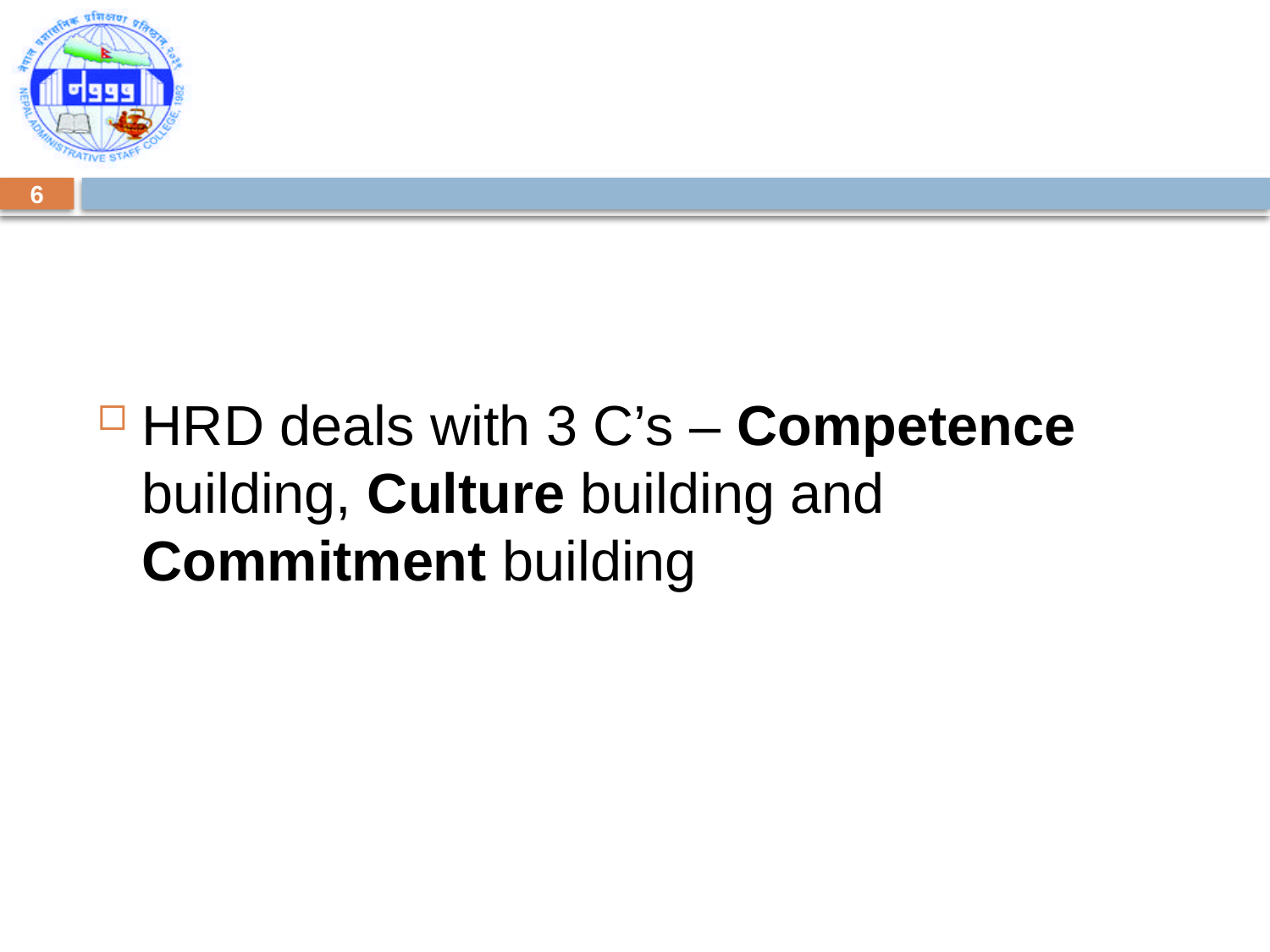

#
6

HRD deals with 3 C’s – Competence building, Culture building and Commitment building